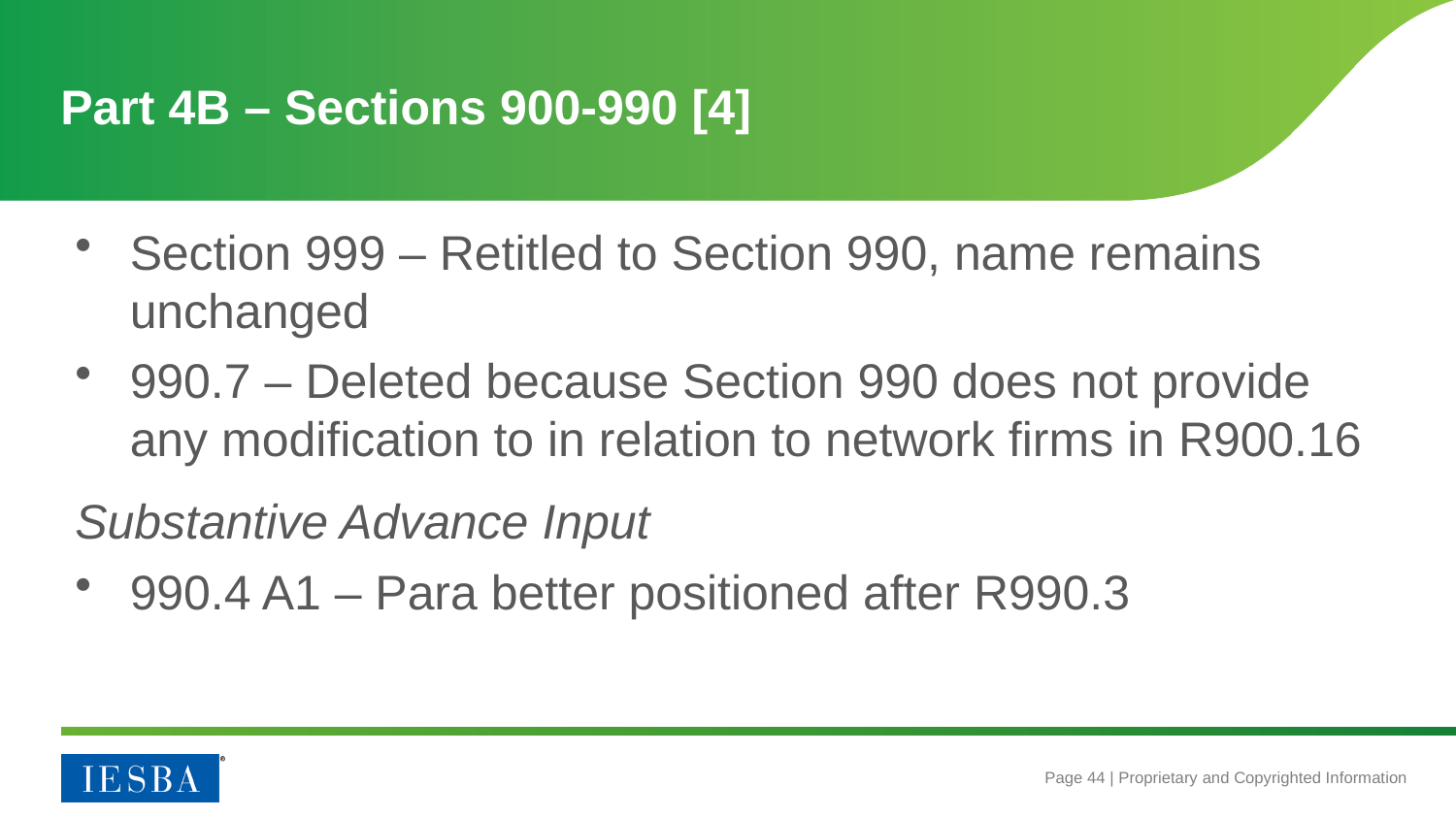

# Part 4B – Sections 900-990 [4]
Section 999 – Retitled to Section 990, name remains unchanged
990.7 – Deleted because Section 990 does not provide any modification to in relation to network firms in R900.16
Substantive Advance Input
990.4 A1 – Para better positioned after R990.3